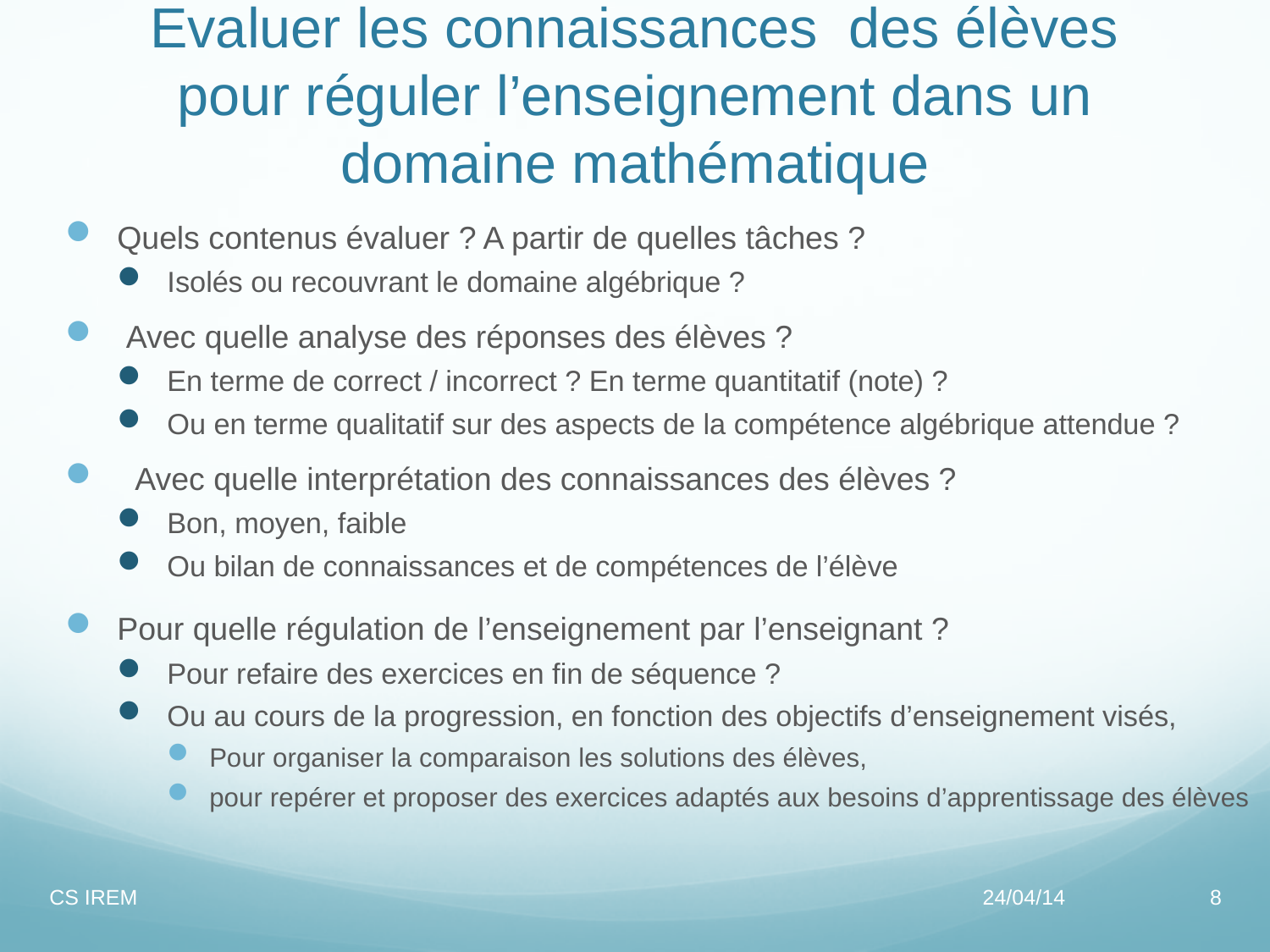

# Evaluer les connaissances  des élèves pour réguler l’enseignement dans un domaine mathématique
Quels contenus évaluer ? A partir de quelles tâches ?
Isolés ou recouvrant le domaine algébrique ?
 Avec quelle analyse des réponses des élèves ?
En terme de correct / incorrect ? En terme quantitatif (note) ?
Ou en terme qualitatif sur des aspects de la compétence algébrique attendue ?
  Avec quelle interprétation des connaissances des élèves ?
Bon, moyen, faible
Ou bilan de connaissances et de compétences de l’élève
Pour quelle régulation de l’enseignement par l’enseignant ?
Pour refaire des exercices en fin de séquence ?
Ou au cours de la progression, en fonction des objectifs d’enseignement visés,
Pour organiser la comparaison les solutions des élèves,
pour repérer et proposer des exercices adaptés aux besoins d’apprentissage des élèves
CS IREM
24/04/14
8